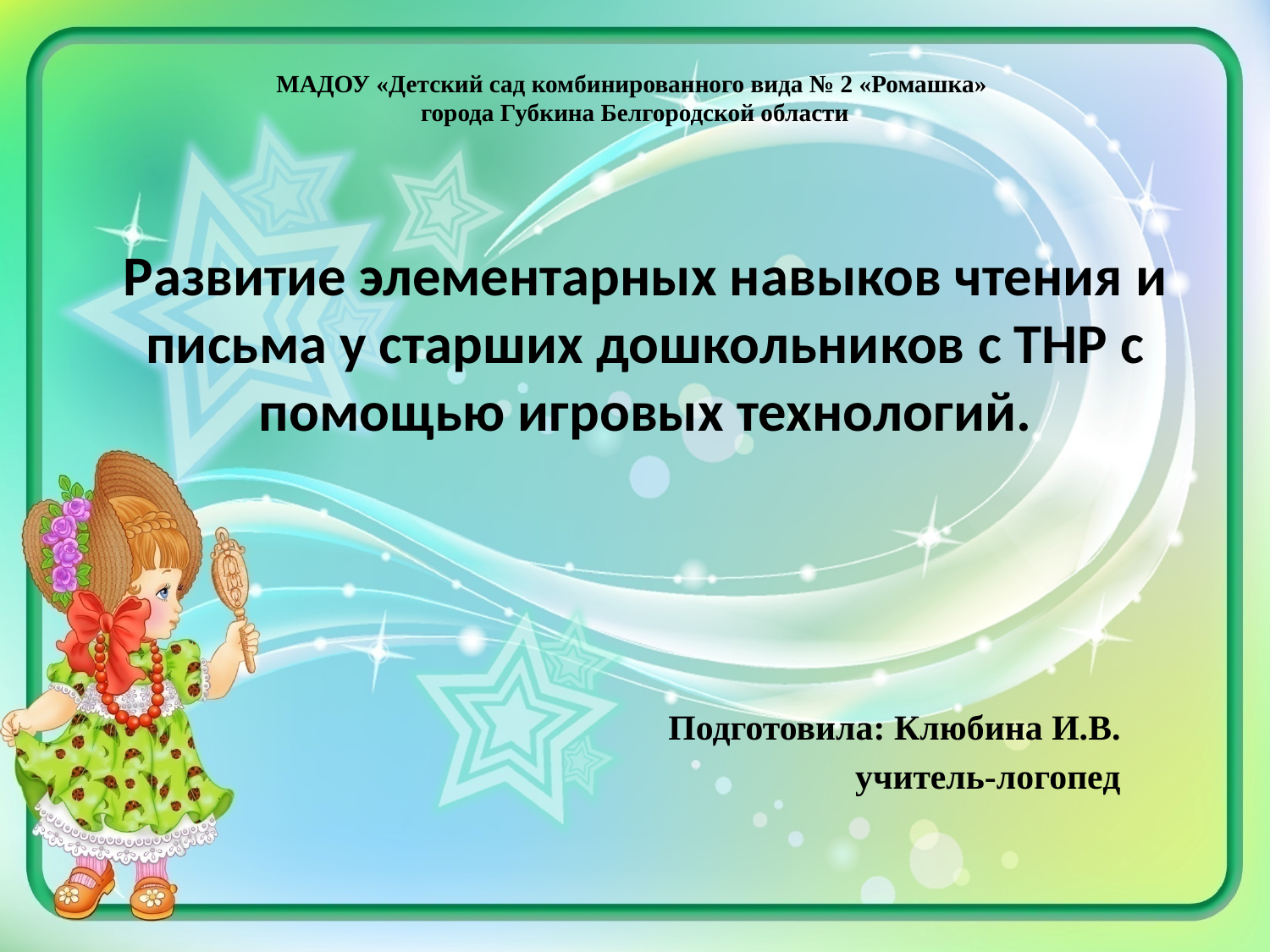

# МАДОУ «Детский сад комбинированного вида № 2 «Ромашка» города Губкина Белгородской области
Развитие элементарных навыков чтения и письма у старших дошкольников с ТНР с помощью игровых технологий.

                                                         Подготовила: Клюбина И.В.
                                                                             учитель-логопед